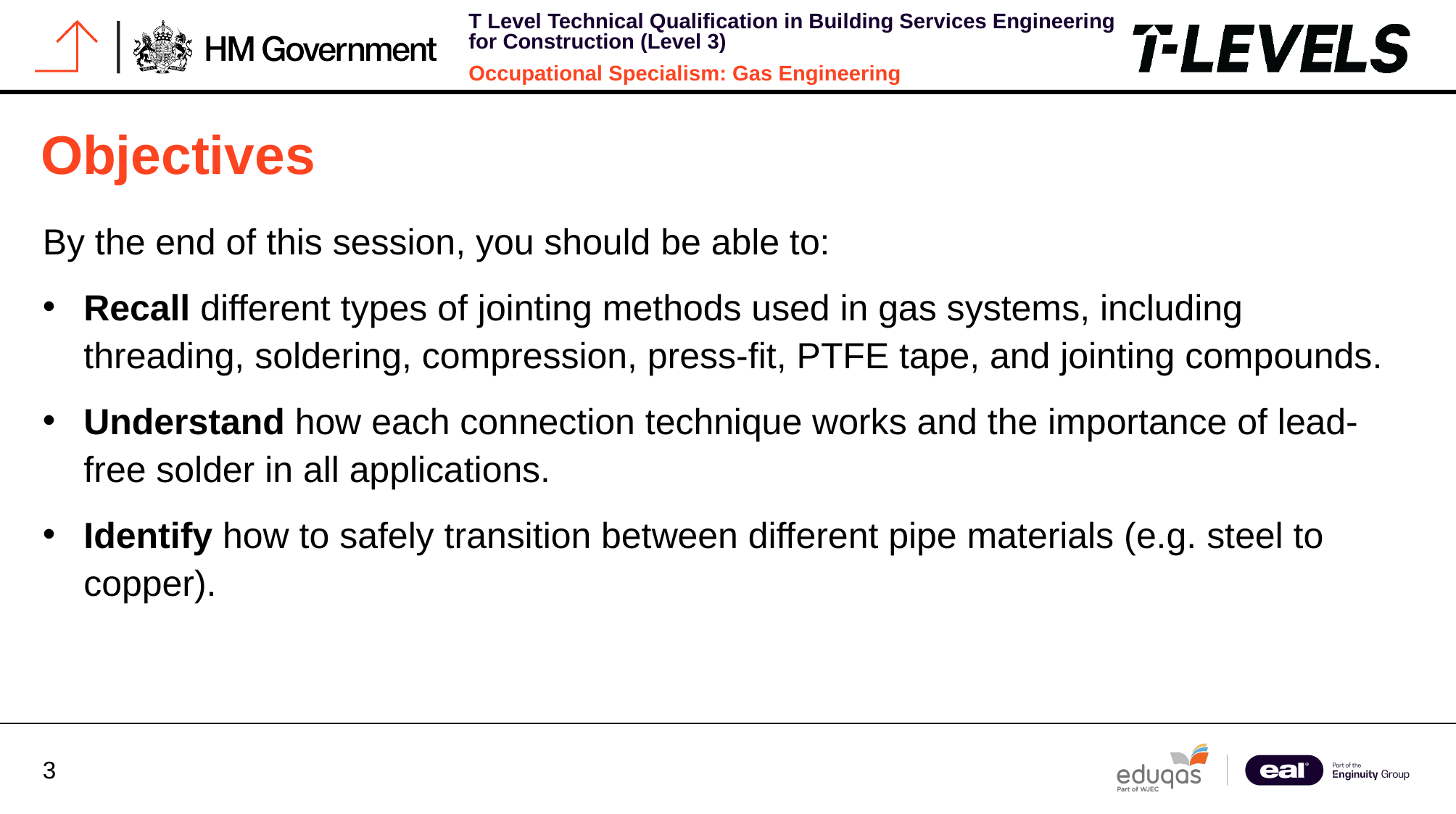

# Objectives
By the end of this session, you should be able to:
Recall different types of jointing methods used in gas systems, including threading, soldering, compression, press-fit, PTFE tape, and jointing compounds.
Understand how each connection technique works and the importance of lead-free solder in all applications.
Identify how to safely transition between different pipe materials (e.g. steel to copper).